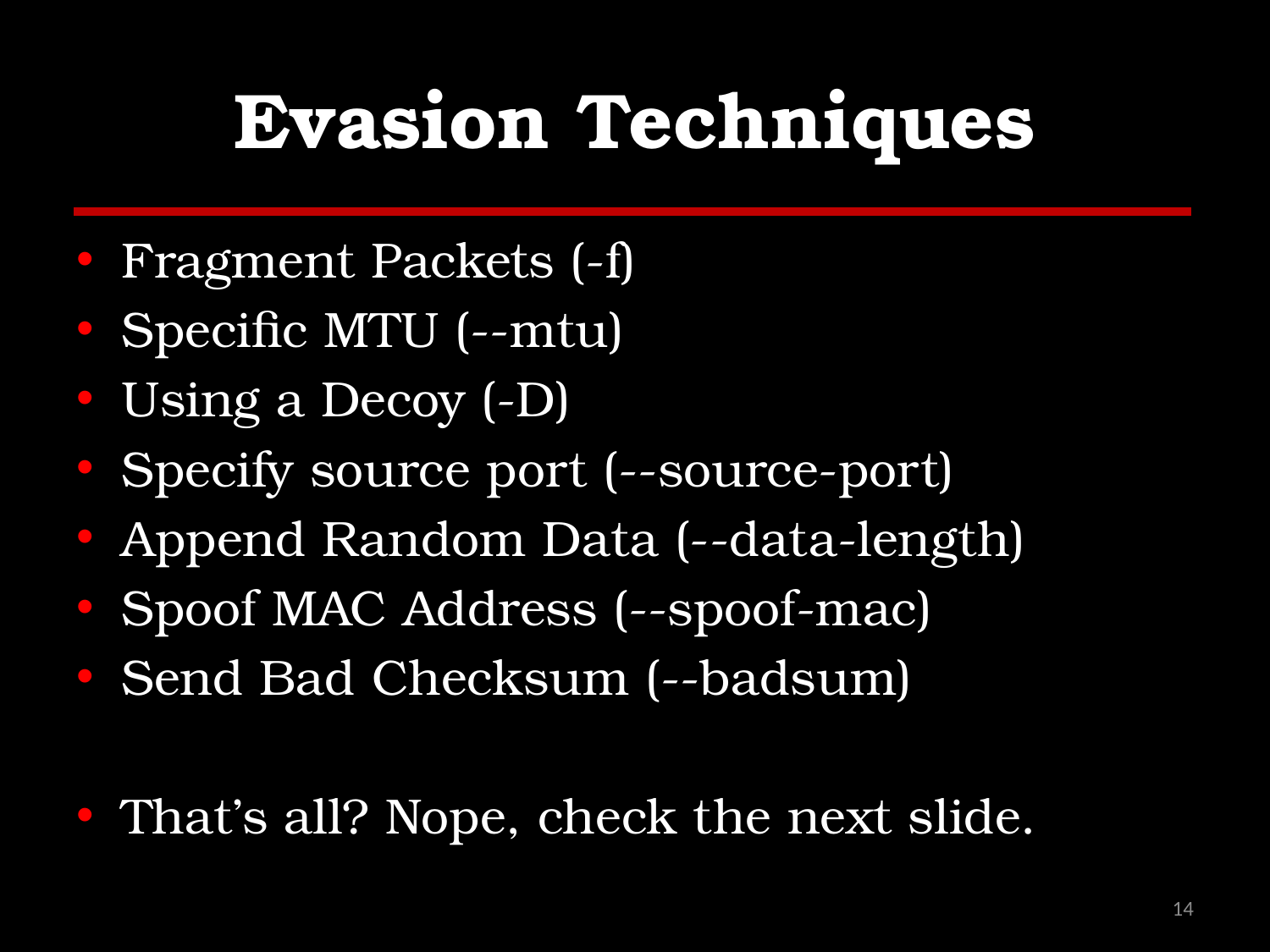

# Evasion Techniques
Fragment Packets (-f)
Specific MTU (--mtu)
Using a Decoy (-D)
Specify source port (--source-port)
Append Random Data (--data-length)
Spoof MAC Address (--spoof-mac)
Send Bad Checksum (--badsum)

That’s all? Nope, check the next slide.
14